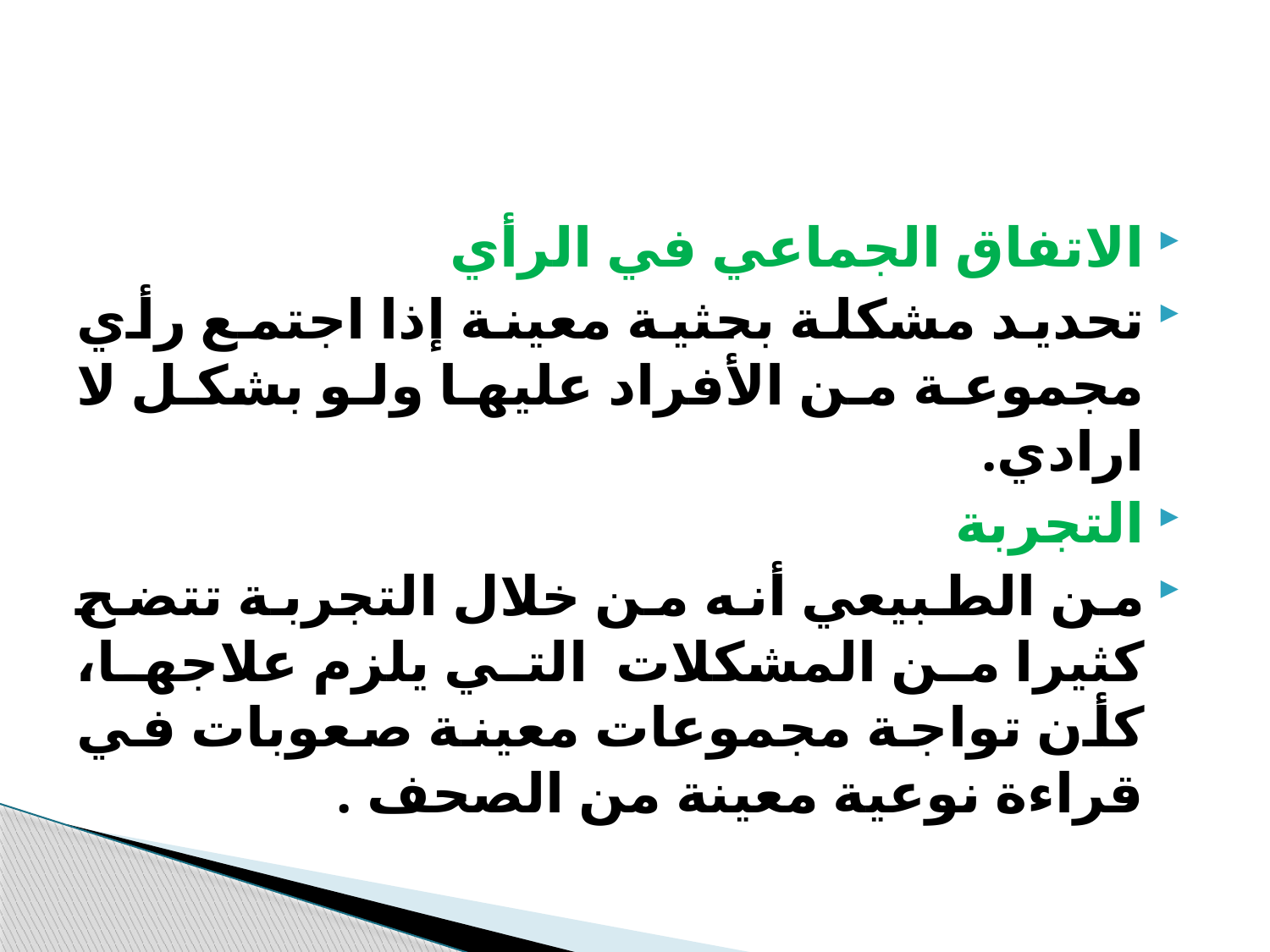

#
الاتفاق الجماعي في الرأي
تحديد مشكلة بحثية معينة إذا اجتمع رأي مجموعة من الأفراد عليها ولو بشكل لا ارادي.
التجربة
من الطبيعي أنه من خلال التجربة تتضح كثيرا من المشكلات  التي يلزم علاجها، كأن تواجة مجموعات معينة صعوبات في قراءة نوعية معينة من الصحف .